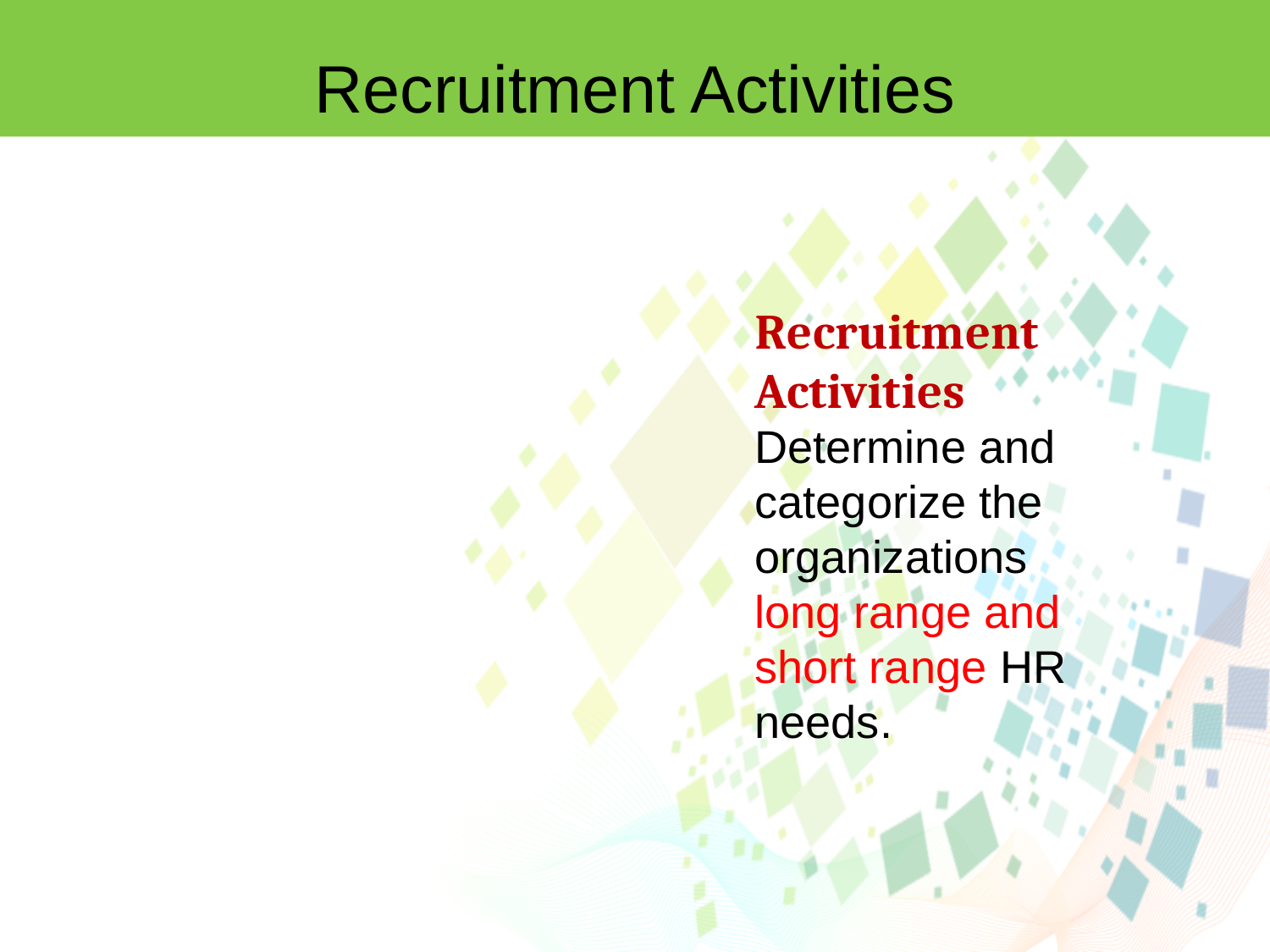

Recruitment Activities

Recruitment Activities
Determine and categorize the organizations long range and short range HR needs.